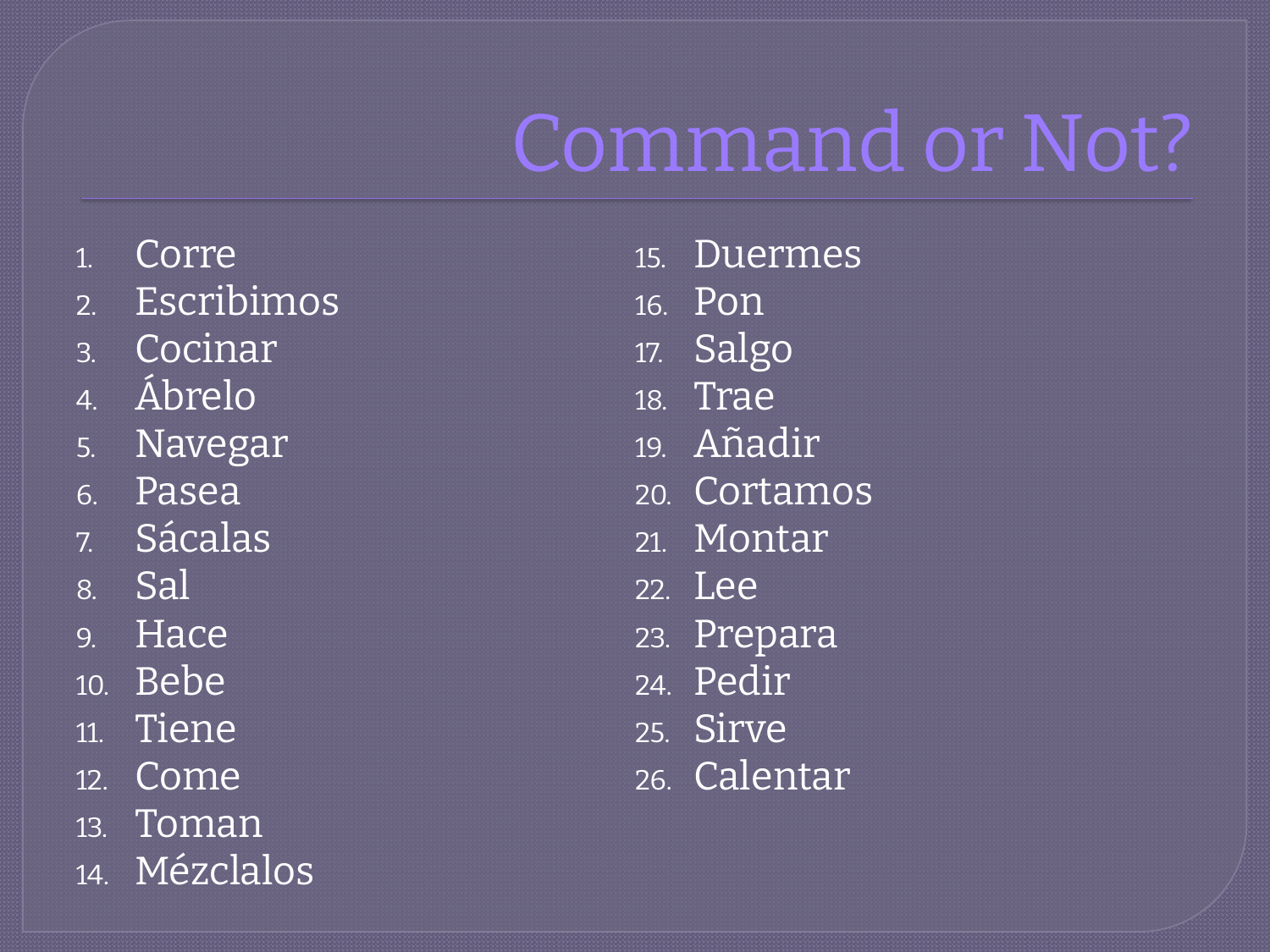

# Command or Not?
Corre
Escribimos
Cocinar
Ábrelo
Navegar
Pasea
Sácalas
Sal
Hace
Bebe
Tiene
Come
Toman
Mézclalos
Duermes
Pon
Salgo
Trae
Añadir
Cortamos
Montar
Lee
Prepara
Pedir
Sirve
Calentar